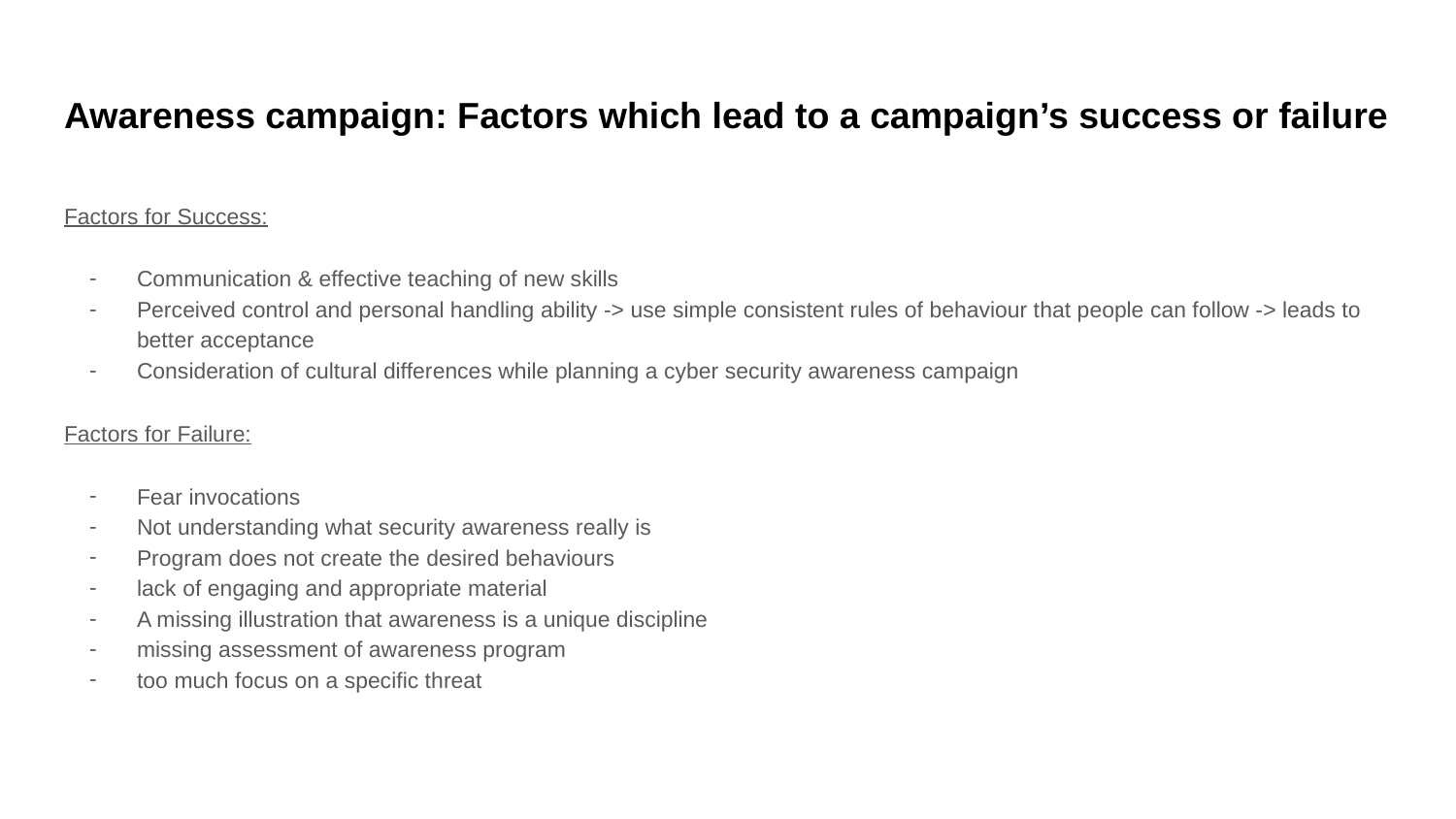

# Awareness campaign: Factors which lead to a campaign’s success or failure
Factors for Success:
Communication & effective teaching of new skills
Perceived control and personal handling ability -> use simple consistent rules of behaviour that people can follow -> leads to better acceptance
Consideration of cultural differences while planning a cyber security awareness campaign
Factors for Failure:
Fear invocations
Not understanding what security awareness really is
Program does not create the desired behaviours
lack of engaging and appropriate material
A missing illustration that awareness is a unique discipline
missing assessment of awareness program
too much focus on a specific threat